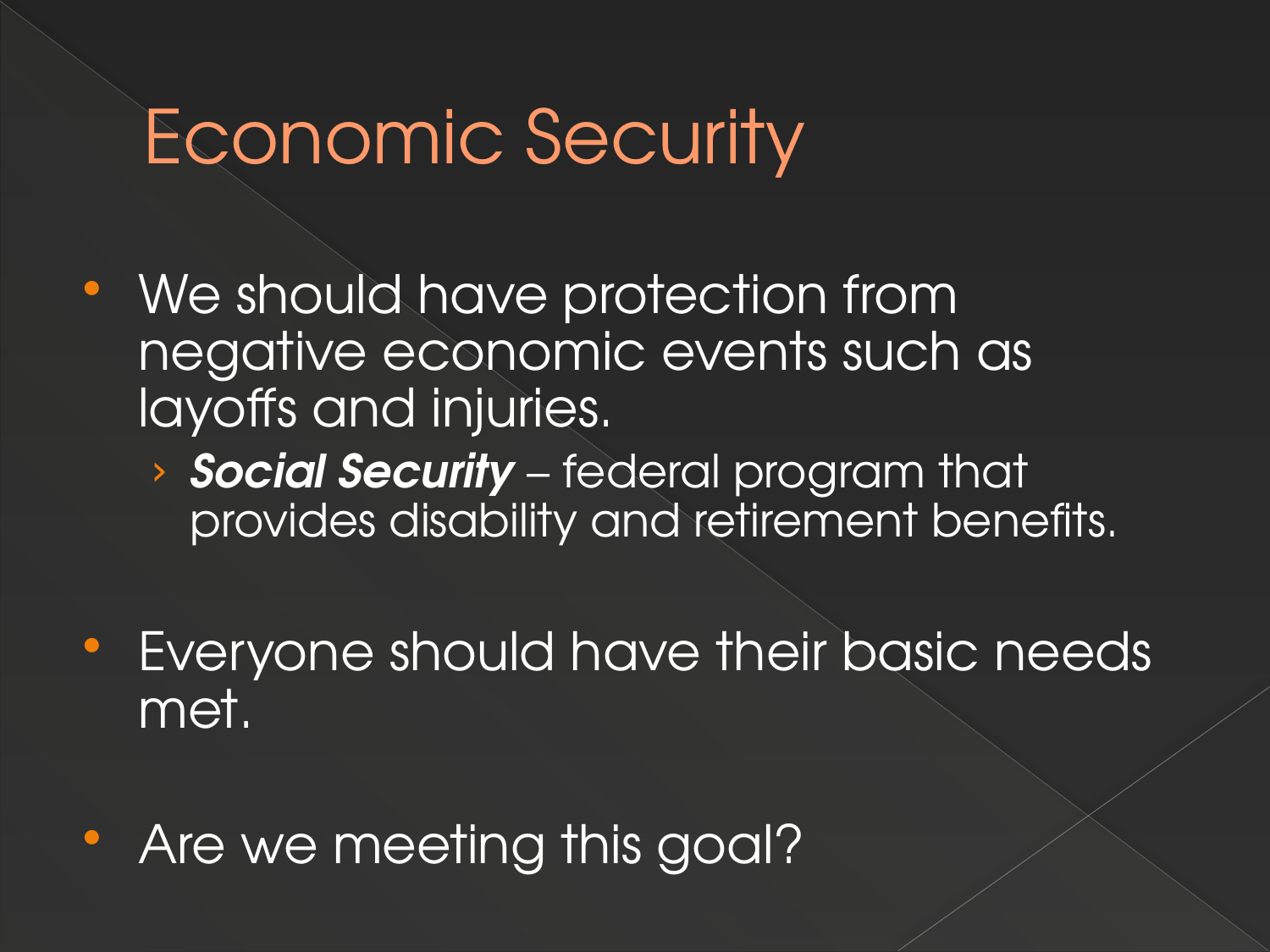

# Economic Security
We should have protection from negative economic events such as layoffs and injuries.
Social Security – federal program that provides disability and retirement benefits.

Everyone should have their basic needs met.

Are we meeting this goal?